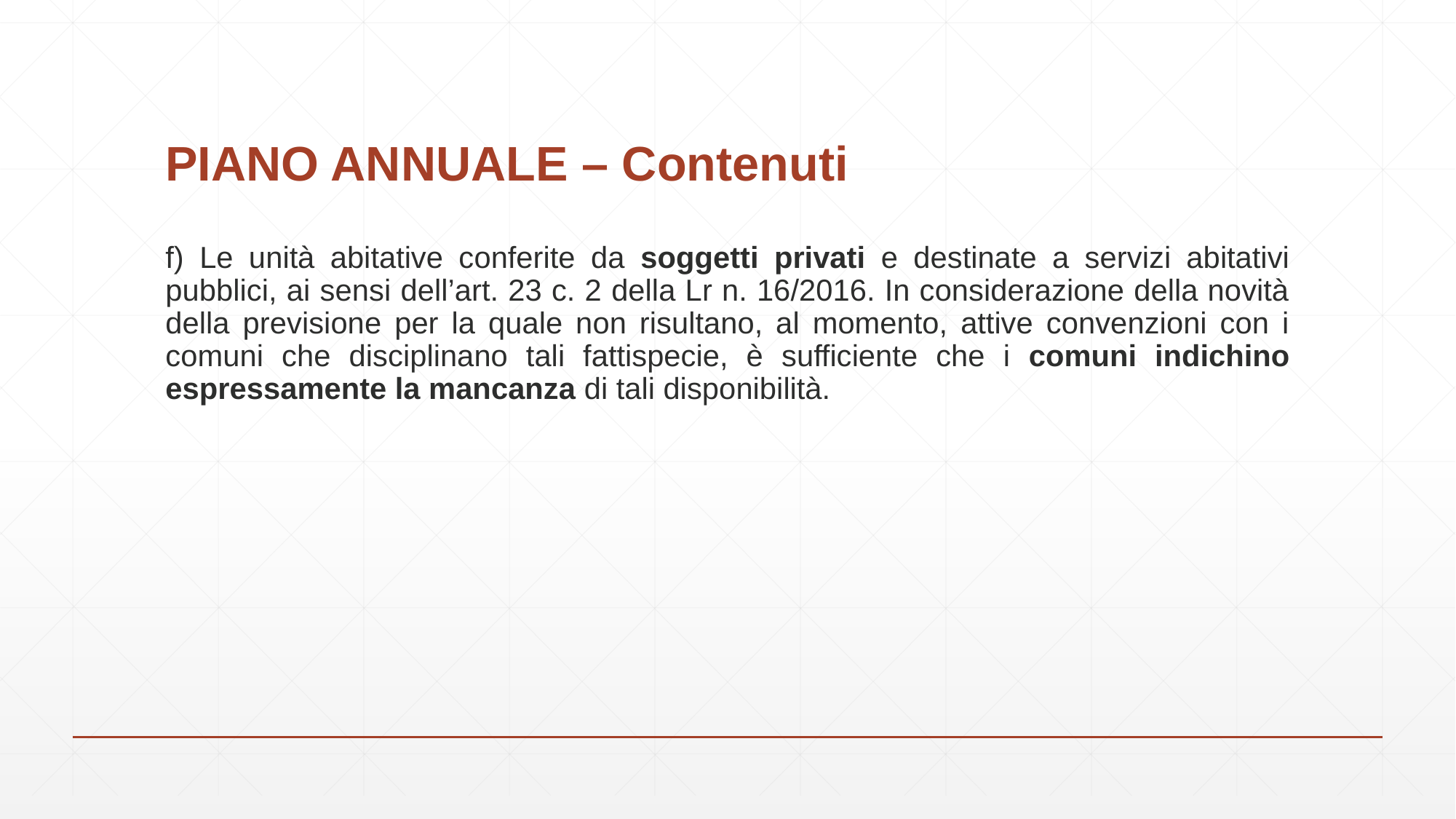

# PIANO ANNUALE – Contenuti
f) Le unità abitative conferite da soggetti privati e destinate a servizi abitativi pubblici, ai sensi dell’art. 23 c. 2 della Lr n. 16/2016. In considerazione della novità della previsione per la quale non risultano, al momento, attive convenzioni con i comuni che disciplinano tali fattispecie, è sufficiente che i comuni indichino espressamente la mancanza di tali disponibilità.